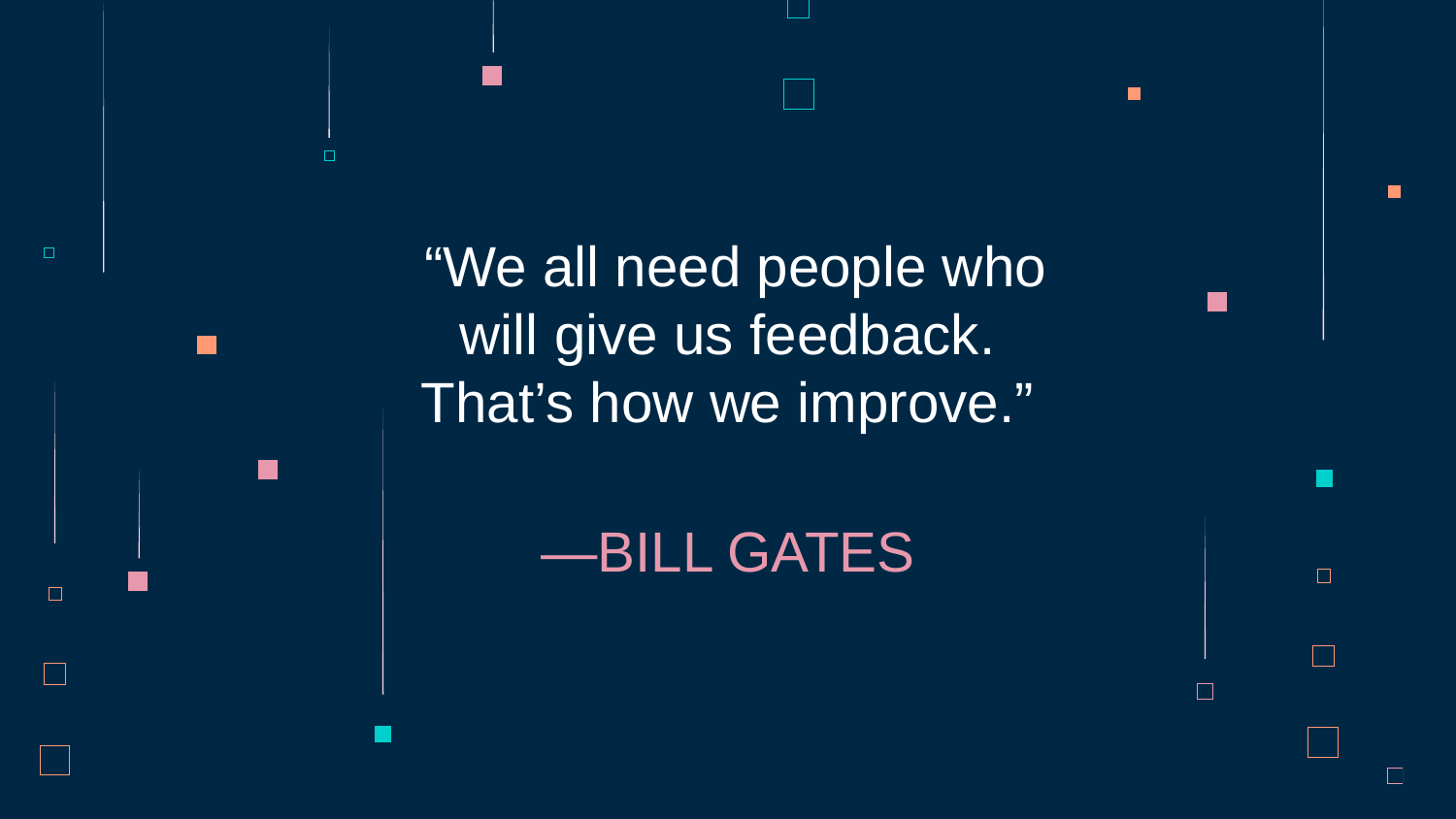

“We all need people who will give us feedback. That’s how we improve.”
# —BILL GATES